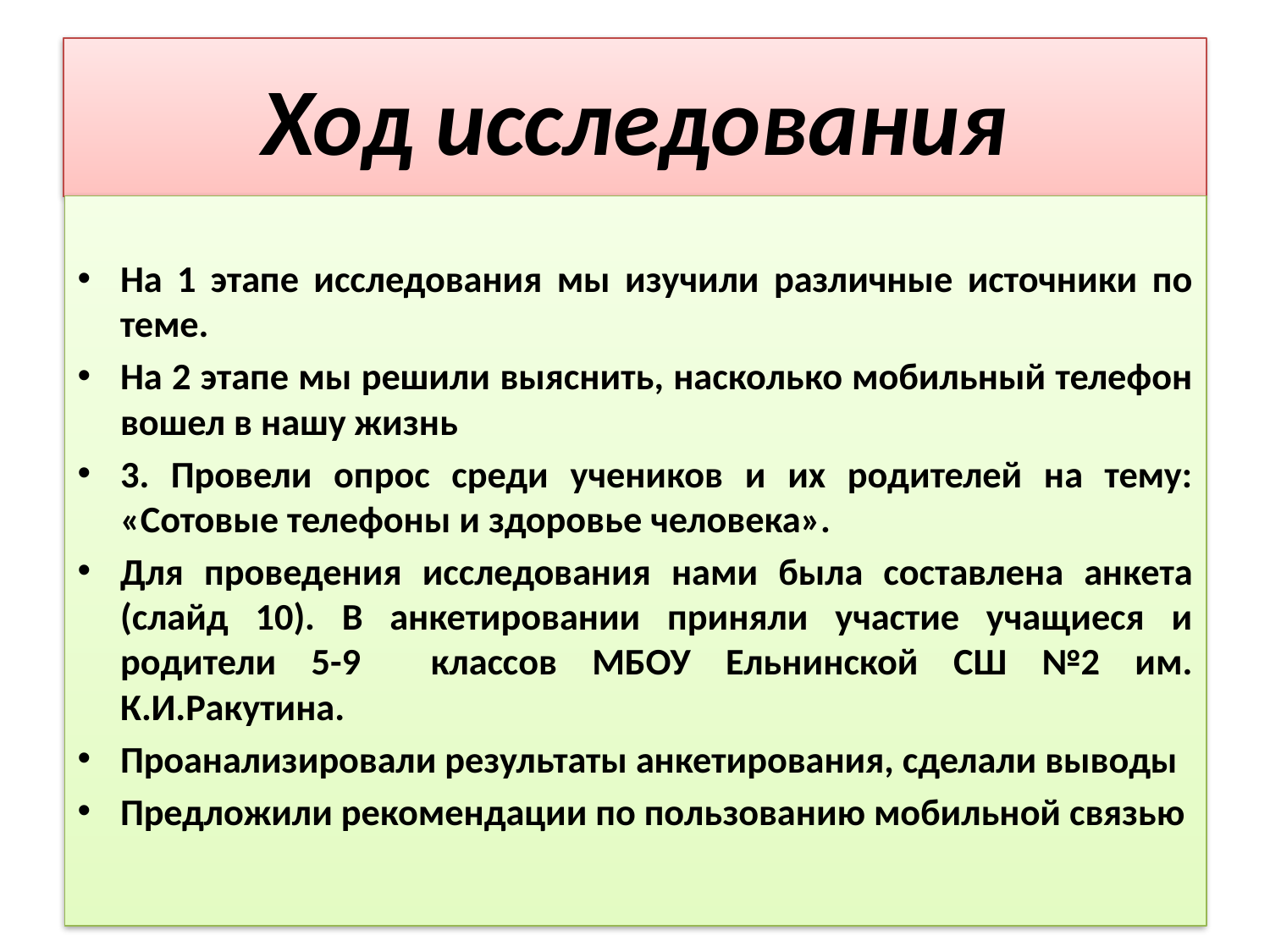

# Ход исследования

На 1 этапе исследования мы изучили различные источники по теме.
На 2 этапе мы решили выяснить, насколько мобильный телефон вошел в нашу жизнь
3. Провели опрос среди учеников и их родителей на тему: «Сотовые телефоны и здоровье человека».
Для проведения исследования нами была составлена анкета (слайд 10). В анкетировании приняли участие учащиеся и родители 5-9  классов МБОУ Ельнинской СШ №2 им. К.И.Ракутина.
Проанализировали результаты анкетирования, сделали выводы
Предложили рекомендации по пользованию мобильной связью